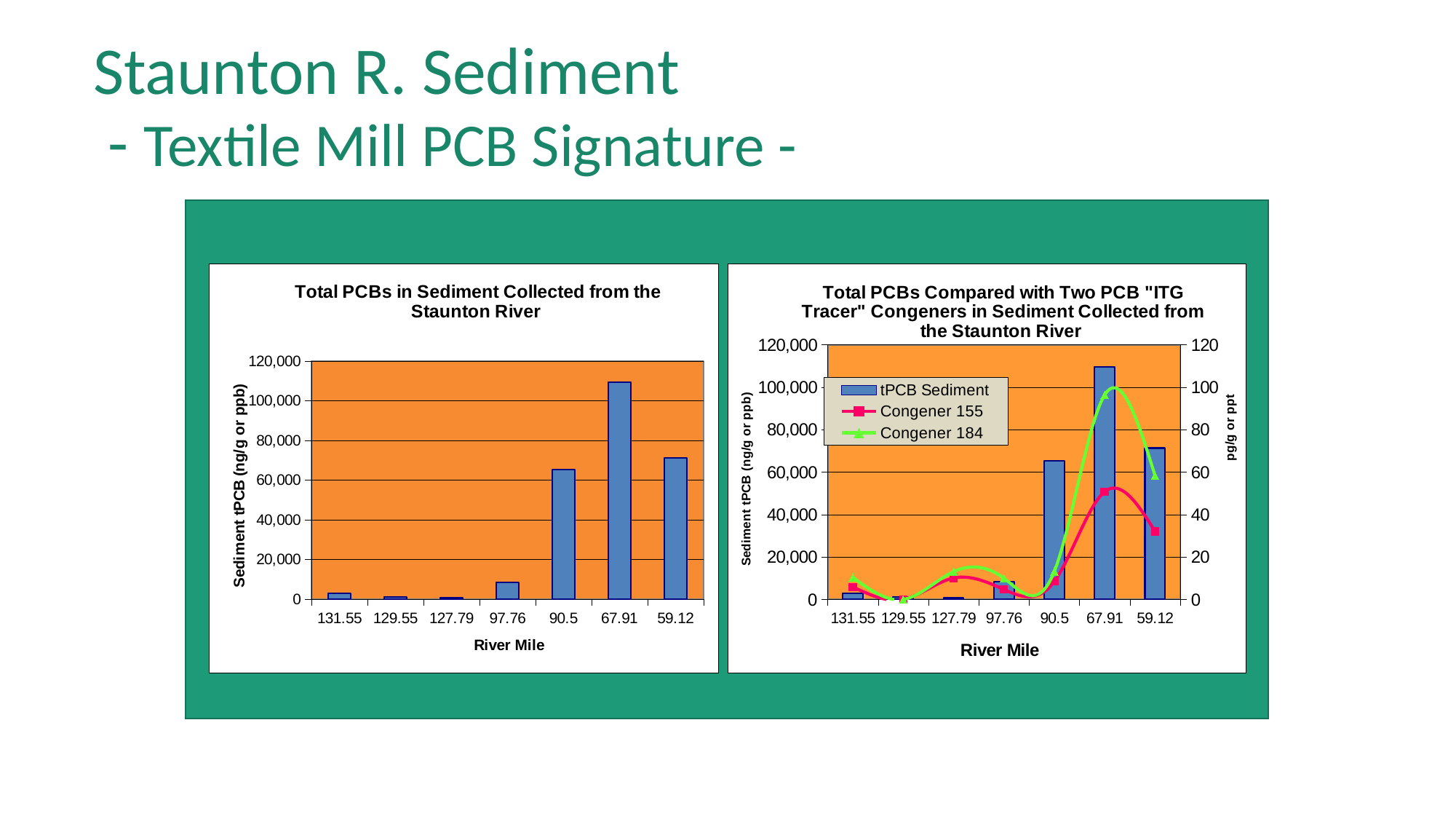

# Staunton R. Sediment - Textile Mill PCB Signature -

### Chart: Total PCBs in Sediment Collected from the Staunton River

| Category |  |
|---|---|
| 131.55000000000001 | 2922.0 |
| 129.55000000000001 | 1294.0 |
| 127.79 | 762.0 |
| 97.76 | 8447.0 |
| 90.5 | 65267.0 |
| 67.910000000000025 | 109553.0 |
| 59.120000000000012 | 71337.0 |

### Chart: Total PCBs Compared with Two PCB "ITG Tracer" Congeners in Sediment Collected from the Staunton River

| Category | tPCB Sediment | Congener 155 | Congener 184 |
|---|---|---|---|
| 131.55000000000001 | 2922.0 | 5.9 | 10.4 |
| 129.55000000000001 | 1294.0 | 0.0 | 0.0 |
| 127.79 | 762.0 | 10.1 | 13.1 |
| 97.76 | 8447.0 | 4.7 | 10.0 |
| 90.5 | 65267.0 | 8.5 | 13.2 |
| 67.910000000000025 | 109553.0 | 50.8 | 96.4 |
| 59.120000000000012 | 71337.0 | 32.1 | 58.4 |
Congeners 155 & 184